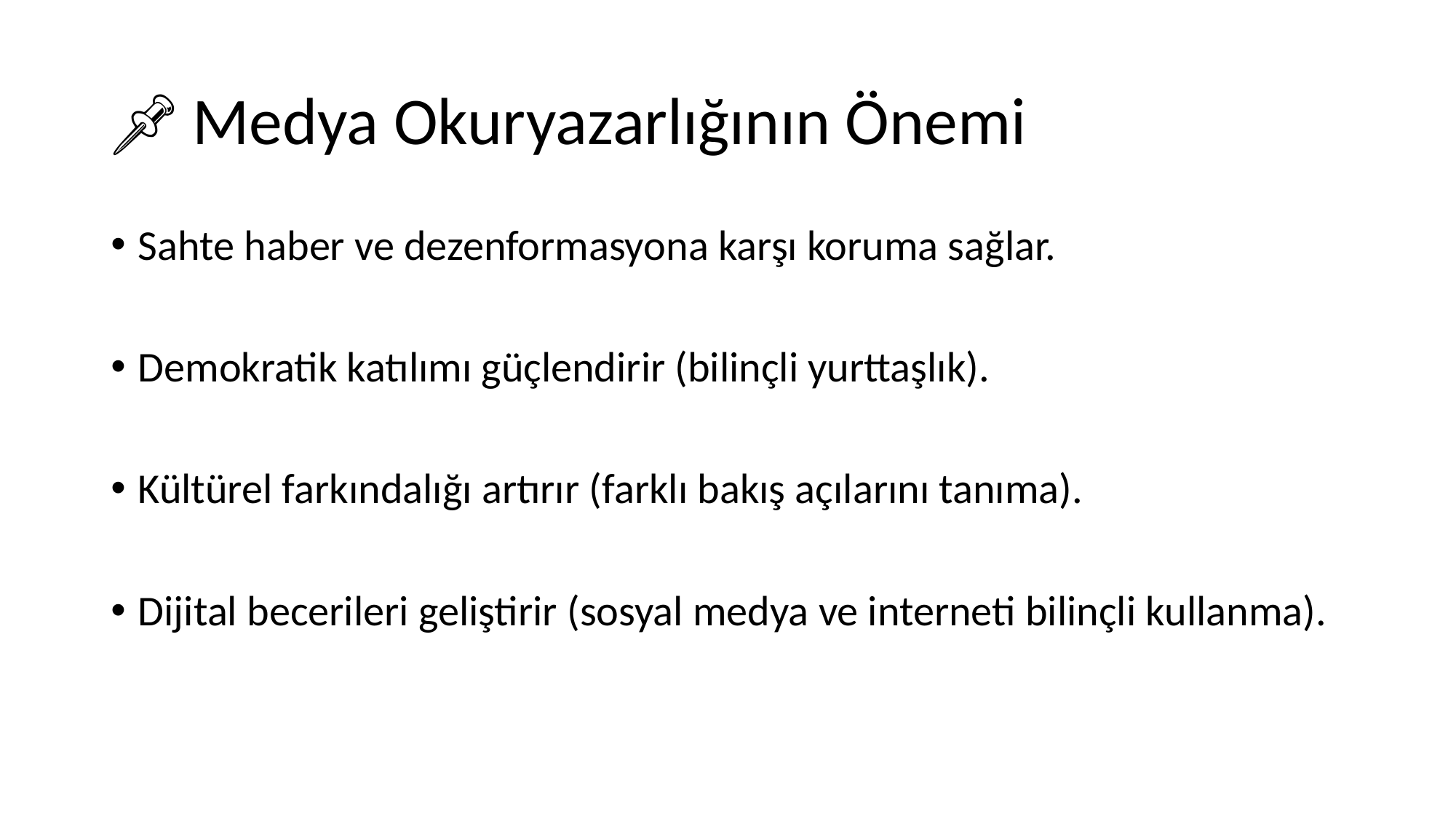

# 📌 Medya Okuryazarlığının Önemi
Sahte haber ve dezenformasyona karşı koruma sağlar.

Demokratik katılımı güçlendirir (bilinçli yurttaşlık).

Kültürel farkındalığı artırır (farklı bakış açılarını tanıma).

Dijital becerileri geliştirir (sosyal medya ve interneti bilinçli kullanma).